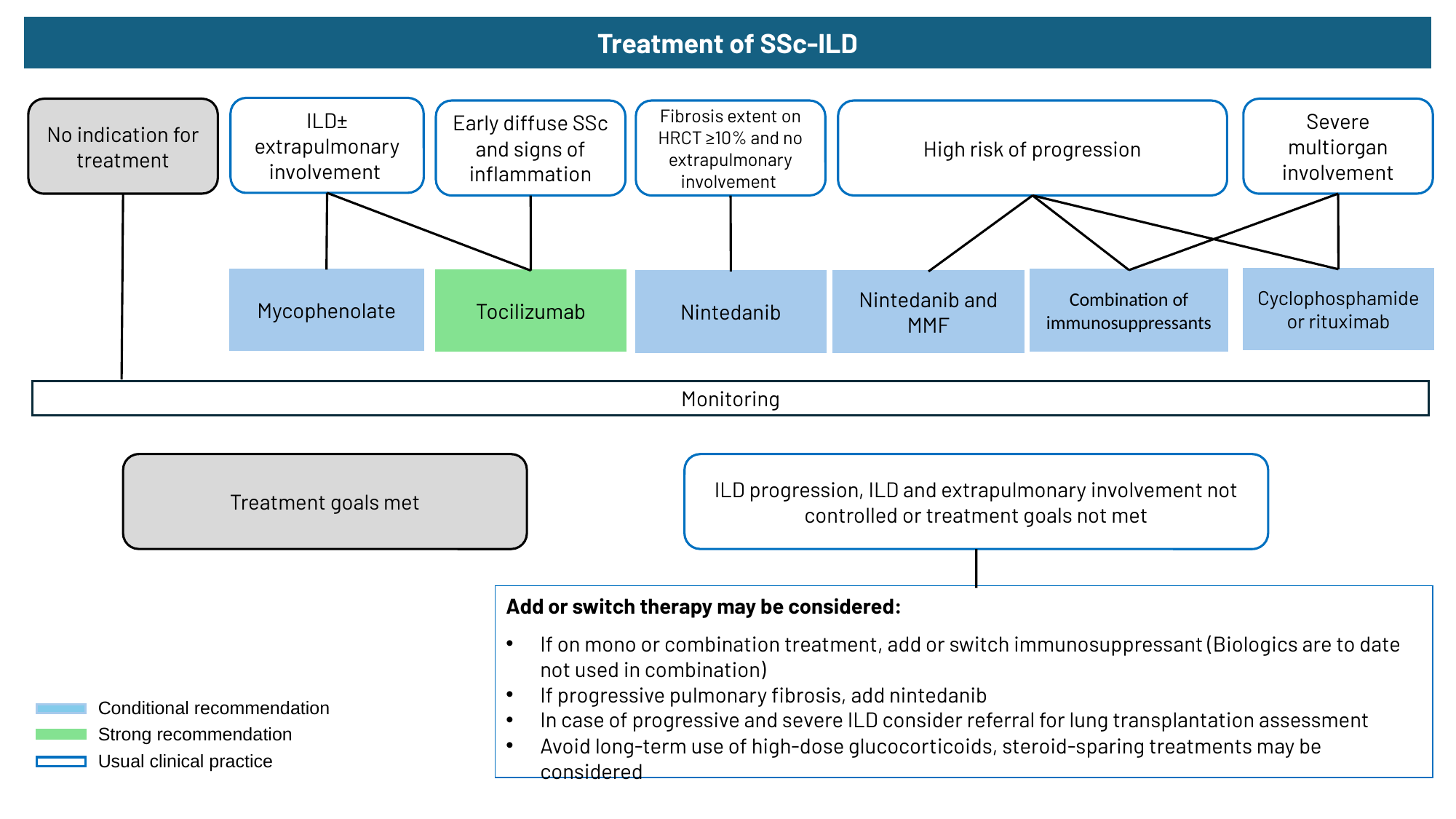

Treatment of SSc-ILD
ILD± extrapulmonary involvement
No indication for treatment
Severe multiorgan involvement
Early diffuse SSc and signs of inflammation
Fibrosis extent on HRCT ≥10% and no extrapulmonary involvement
High risk of progression
Cyclophosphamide
or rituximab
Mycophenolate
Combination of immunosuppressants
Tocilizumab
Nintedanib
Nintedanib and MMF
Monitoring
Treatment goals met
ILD progression, ILD and extrapulmonary involvement not controlled or treatment goals not met
Add or switch therapy may be considered:
If on mono or combination treatment, add or switch immunosuppressant (Biologics are to date not used in combination)
If progressive pulmonary fibrosis, add nintedanib
In case of progressive and severe ILD consider referral for lung transplantation assessment
Avoid long-term use of high-dose glucocorticoids, steroid-sparing treatments may be considered

Conditional recommendation
Strong recommendation
Usual clinical practice